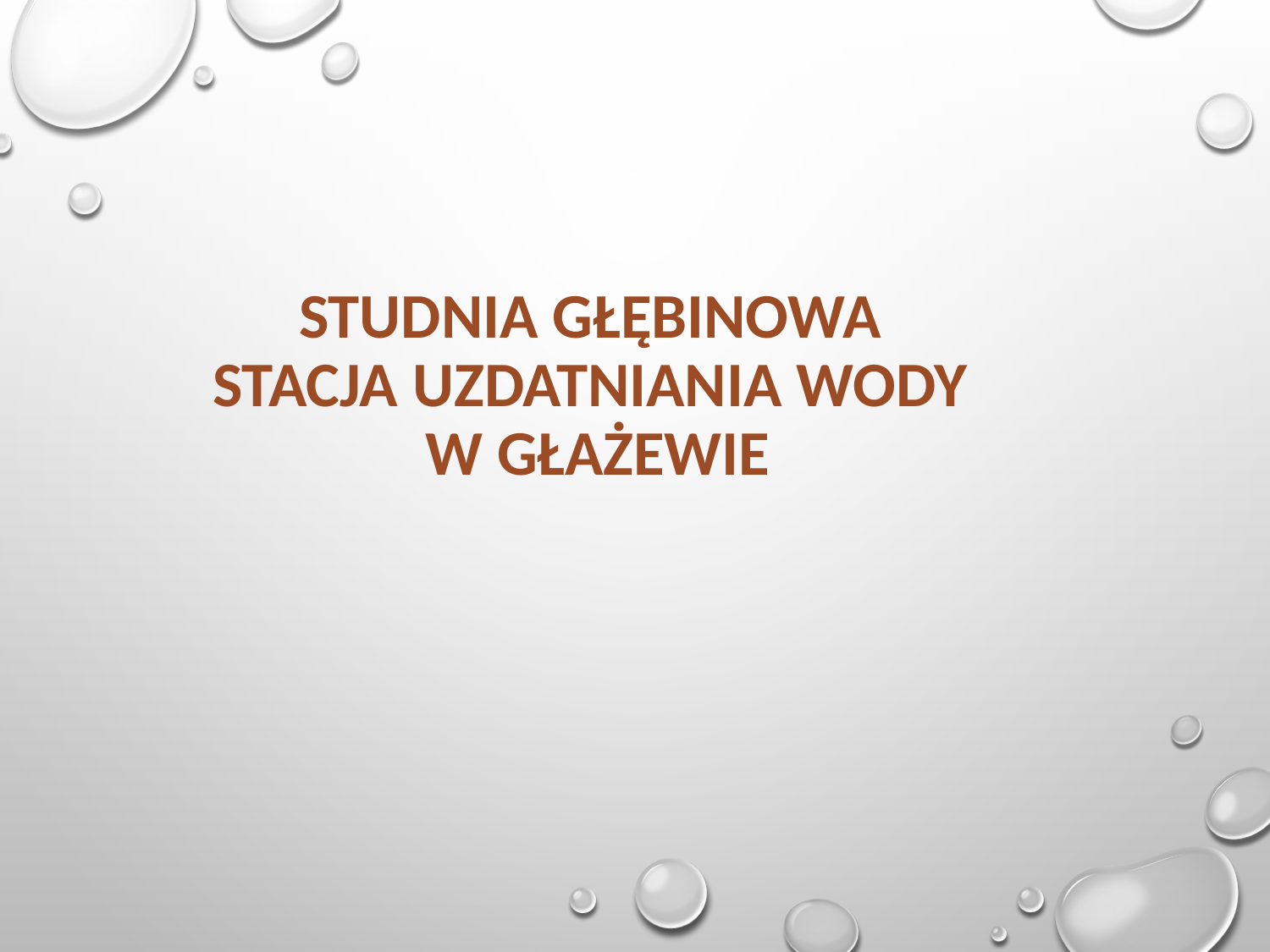

Studnia głębinowa
stacja uzdatniania wody
w głażewie